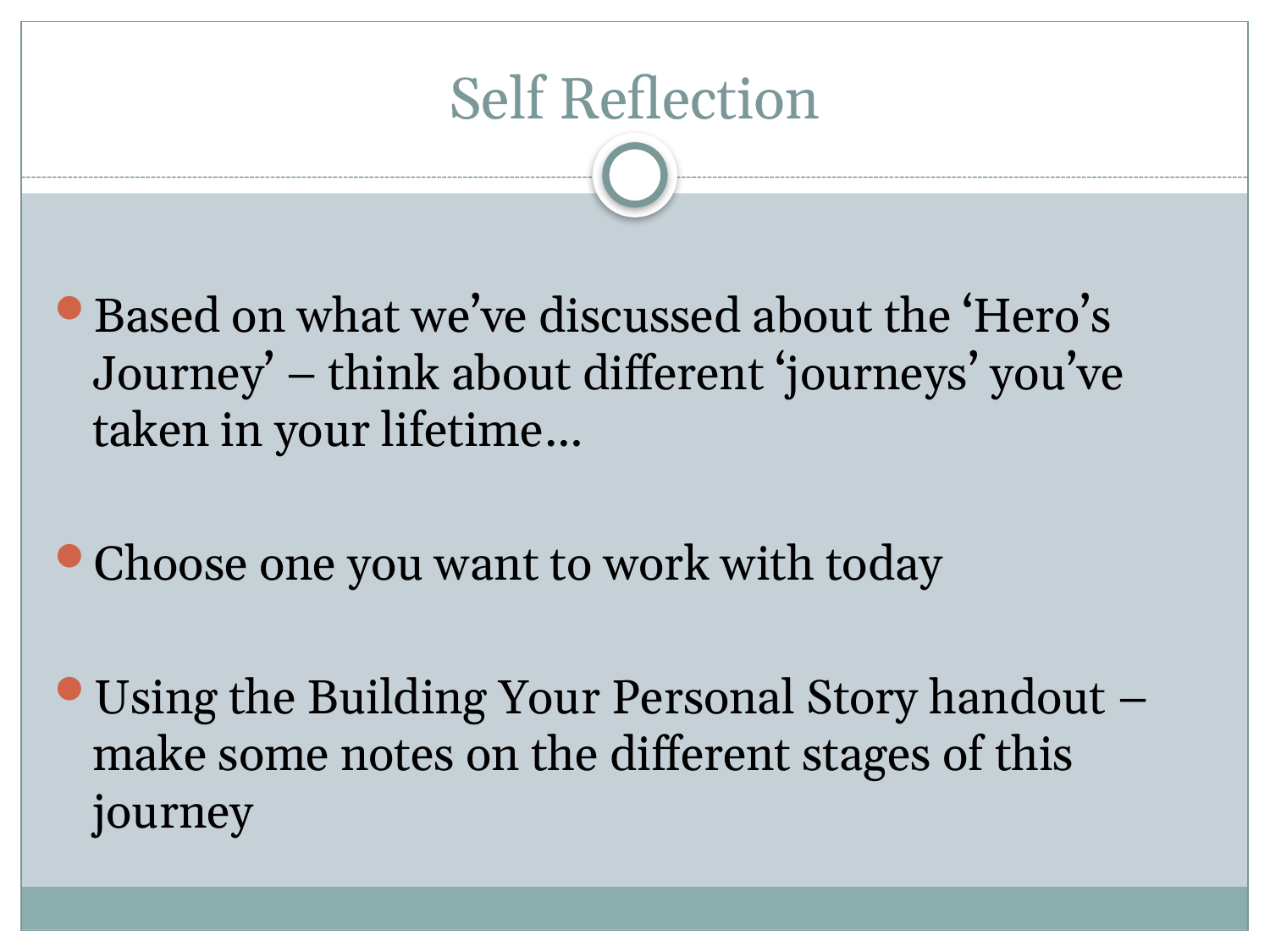

# Self Reflection

Based on what we’ve discussed about the ‘Hero’s Journey’ – think about different ‘journeys’ you’ve taken in your lifetime…

Choose one you want to work with today

Using the Building Your Personal Story handout – make some notes on the different stages of this  journey